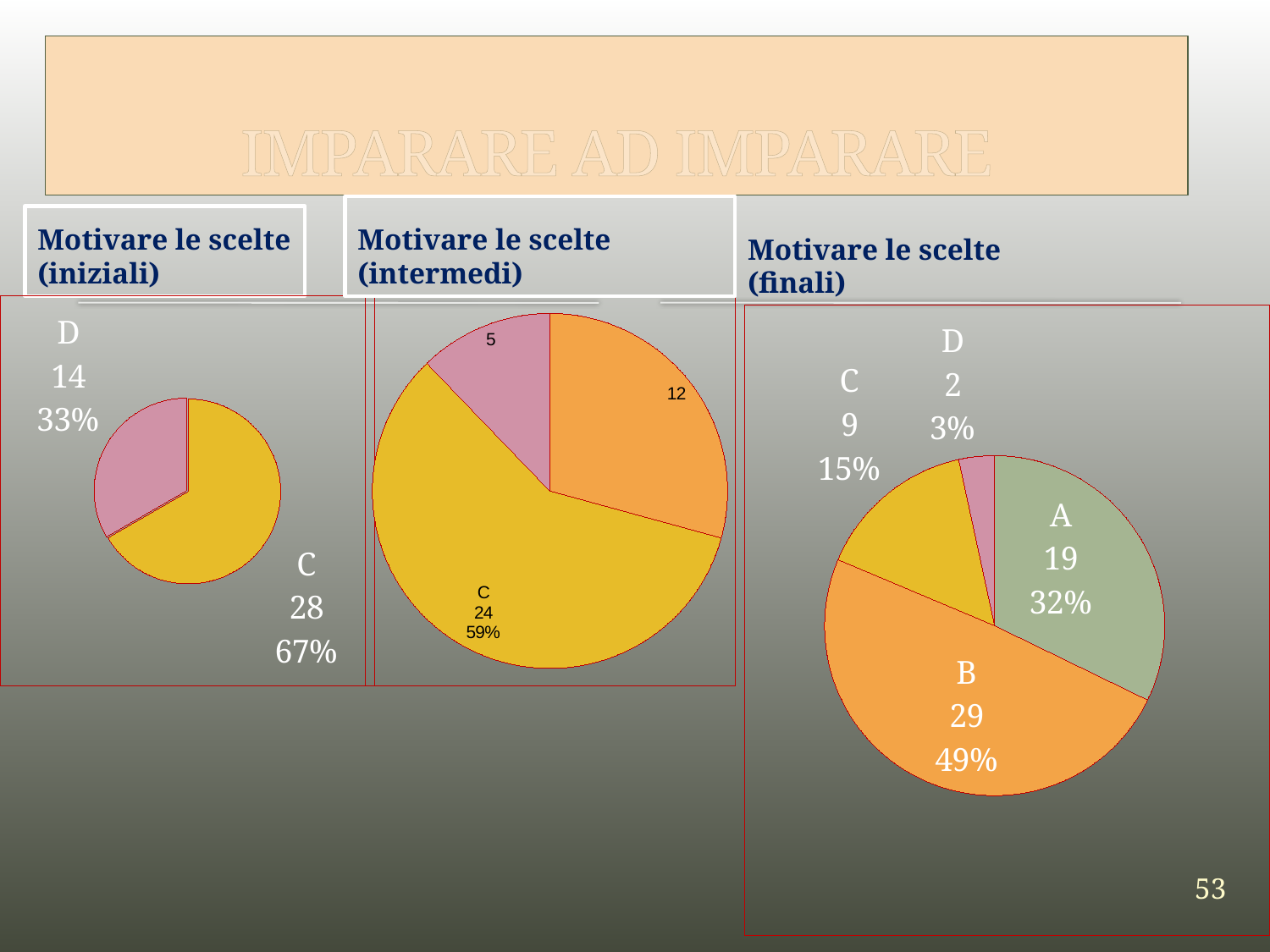

# IMPARARE AD IMPARARE
Motivare le scelte
(intermedi)
Motivare le scelte
(finali)
Motivare le scelte
(iniziali)

### Chart

| Category | Vendite |
|---|---|
| A | 0.0 |
| B | 0.0 |
| C | 28.0 |
| D | 14.0 |

### Chart

| Category | Vendite |
|---|---|
| A | 0.0 |
| B | 12.0 |
| C | 24.0 |
| D | 5.0 |

### Chart

| Category | Vendite |
|---|---|
| A | 19.0 |
| B | 29.0 |
| C | 9.0 |
| D | 2.0 |
53